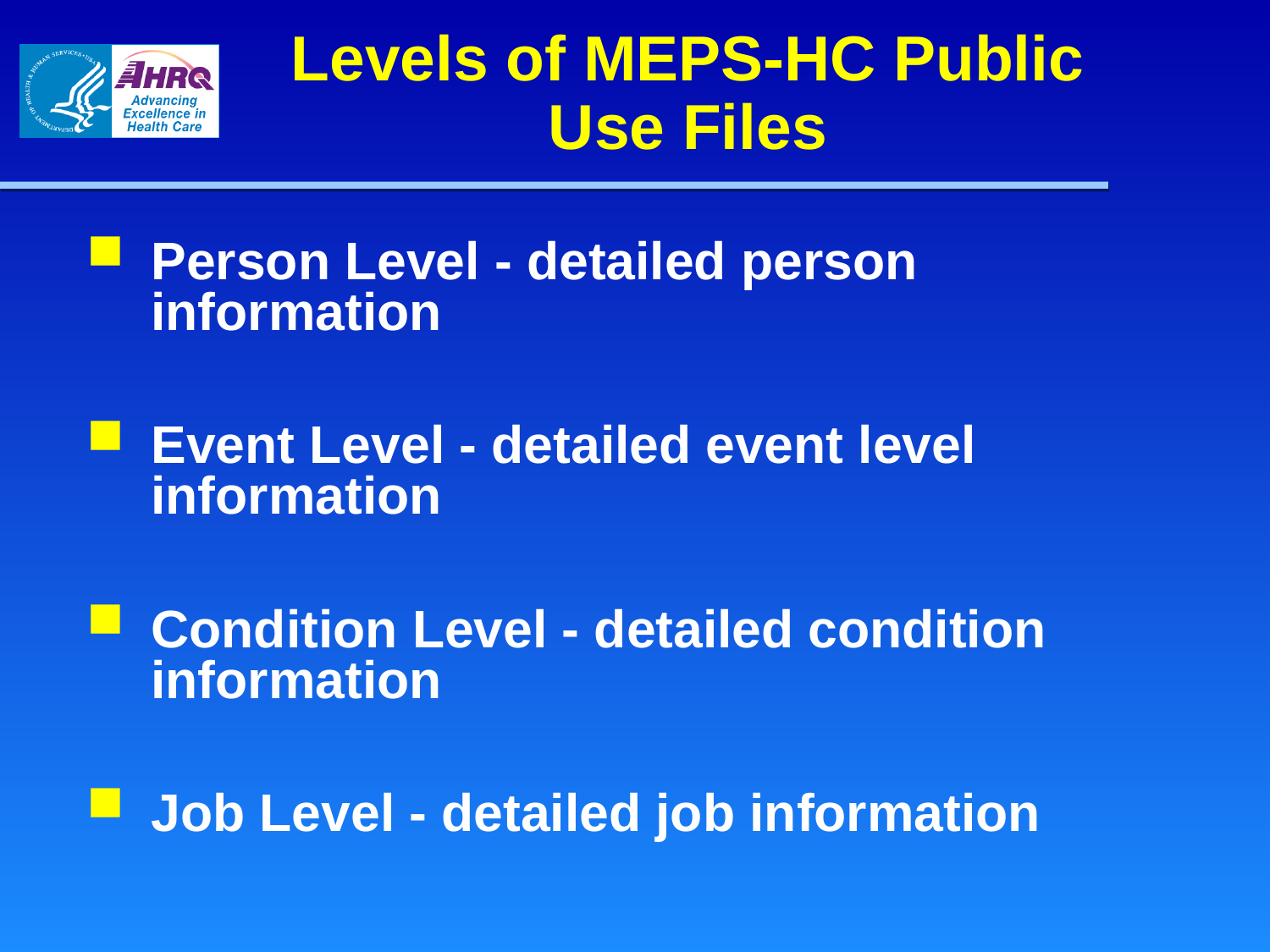

# Levels of MEPS-HC Public Use Files
Person Level - detailed person information

Event Level - detailed event level information

Condition Level - detailed condition information

Job Level - detailed job information